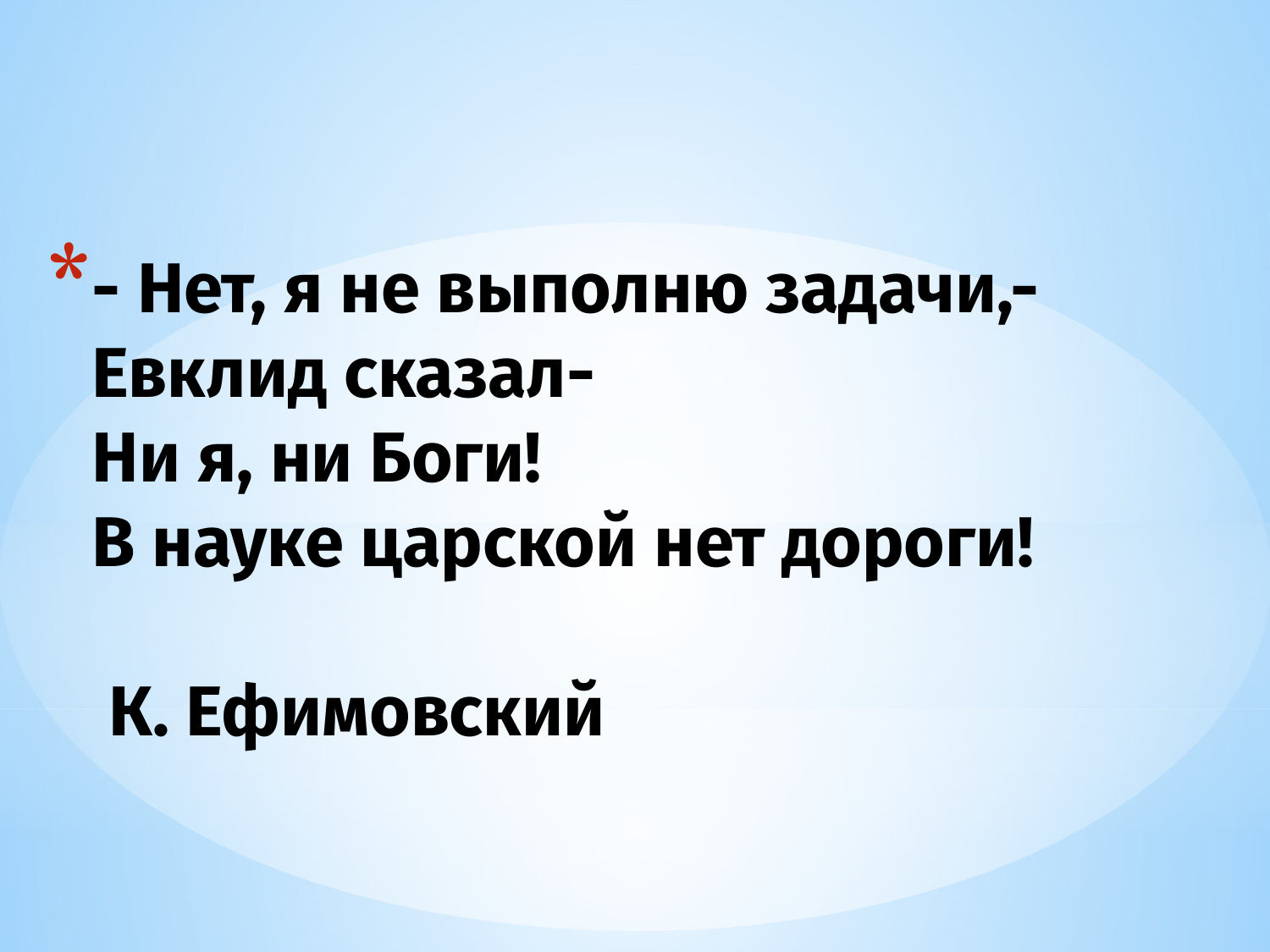

# - Нет, я не выполню задачи,- Евклид сказал- Ни я, ни Боги! В науке царской нет дороги! К. Ефимовский